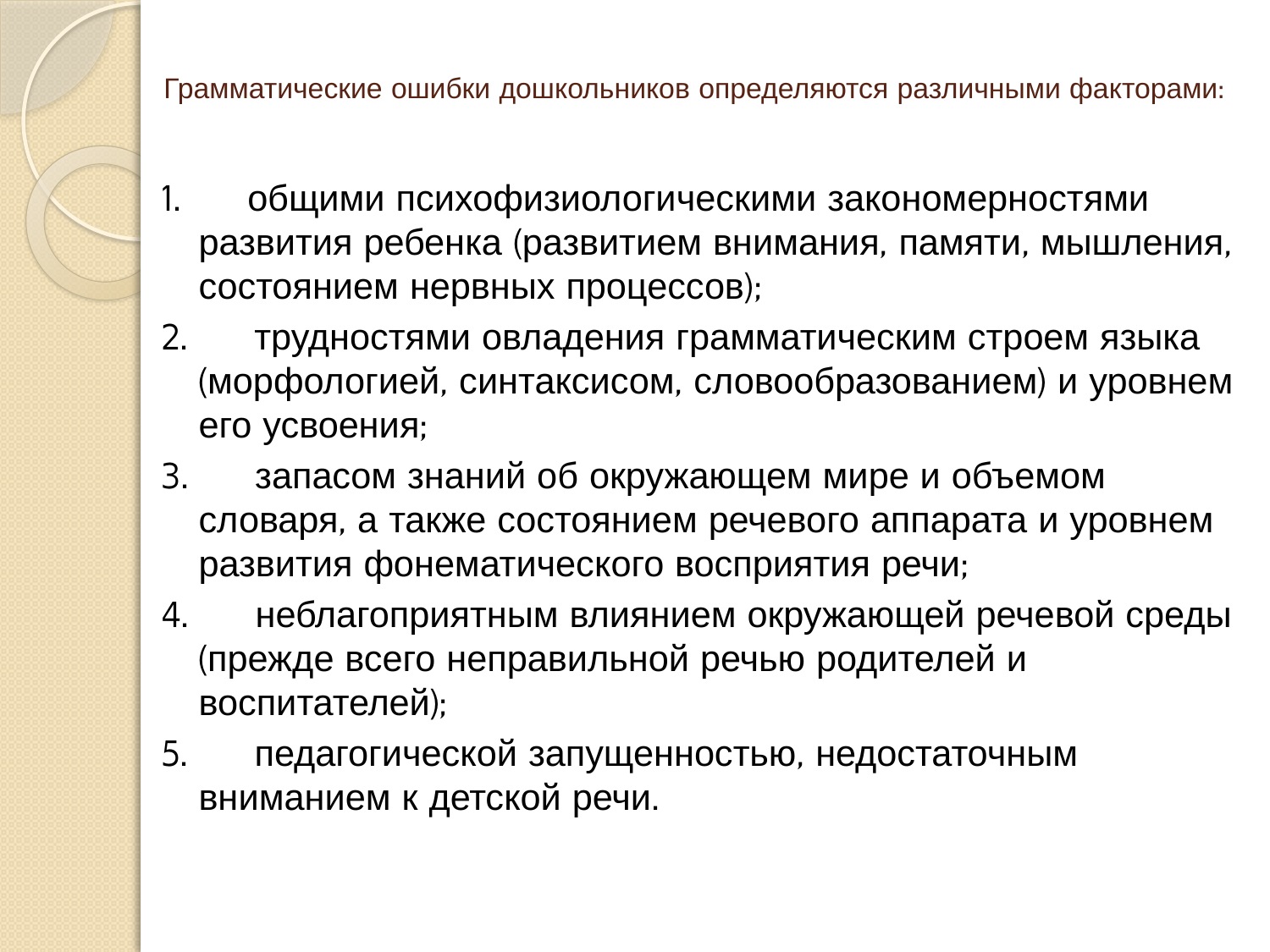

# Грамматические ошибки дошкольников определяются различными факторами:
1.      общими психофизиологическими закономерностями развития ребенка (развитием внимания, памяти, мышления, состоянием нервных процессов);
2.      трудностями овладения грамматическим строем языка (морфологией, синтаксисом, словообразованием) и уровнем его усвоения;
3.      запасом знаний об окружающем мире и объемом словаря, а также состоянием речевого аппарата и уровнем развития фонематического восприятия речи;
4.      неблагоприятным влиянием окружающей речевой среды (прежде всего неправильной речью родителей и воспитателей);
5.      педагогической запущенностью, недостаточным вниманием к детской речи.